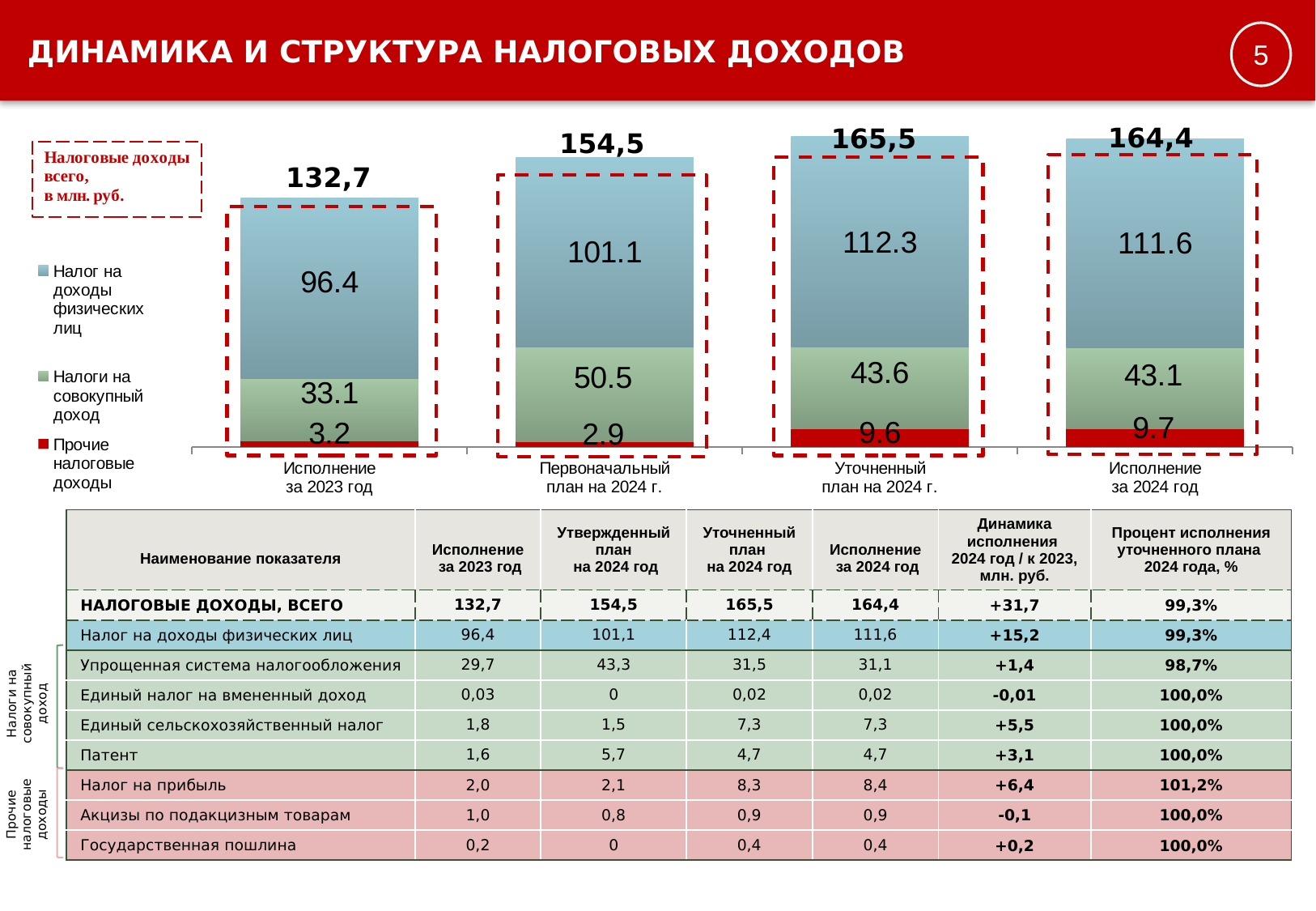

ДИНАМИКА и СТРУКТУРА НАЛОГОВЫХ ДОХОДОВ

5

### Chart

| Category | Прочие
налоговые
доходы | Налоги на
совокупный
доход | Налог на
доходы
физических
лиц
 |
|---|---|---|---|
| Исполнение
за 2023 год | 3.2 | 33.1 | 96.4 |
| Первоначальный
план на 2024 г. | 2.9 | 50.5 | 101.1 |
| Уточненный
план на 2024 г. | 9.6 | 43.6 | 112.3 |
| Исполнение
за 2024 год | 9.7 | 43.1 | 111.6 |
164,4
165,5
154,5
132,7

| Наименование показателя | Исполнение за 2023 год | Утвержденный план на 2024 год | Уточненный план на 2024 год | Исполнение за 2024 год | Динамика исполнения 2024 год / к 2023, млн. руб. | Процент исполнения уточненного плана 2024 года, % |
| --- | --- | --- | --- | --- | --- | --- |
| НАЛОГОВЫЕ ДОХОДЫ, ВСЕГО | 132,7 | 154,5 | 165,5 | 164,4 | +31,7 | 99,3% |
| Налог на доходы физических лиц | 96,4 | 101,1 | 112,4 | 111,6 | +15,2 | 99,3% |
| Упрощенная система налогообложения | 29,7 | 43,3 | 31,5 | 31,1 | +1,4 | 98,7% |
| Единый налог на вмененный доход | 0,03 | 0 | 0,02 | 0,02 | -0,01 | 100,0% |
| Единый сельскохозяйственный налог | 1,8 | 1,5 | 7,3 | 7,3 | +5,5 | 100,0% |
| Патент | 1,6 | 5,7 | 4,7 | 4,7 | +3,1 | 100,0% |
| Налог на прибыль | 2,0 | 2,1 | 8,3 | 8,4 | +6,4 | 101,2% |
| Акцизы по подакцизным товарам | 1,0 | 0,8 | 0,9 | 0,9 | -0,1 | 100,0% |
| Государственная пошлина | 0,2 | 0 | 0,4 | 0,4 | +0,2 | 100,0% |
Налоги на совокупный доход

Прочие налоговые доходы